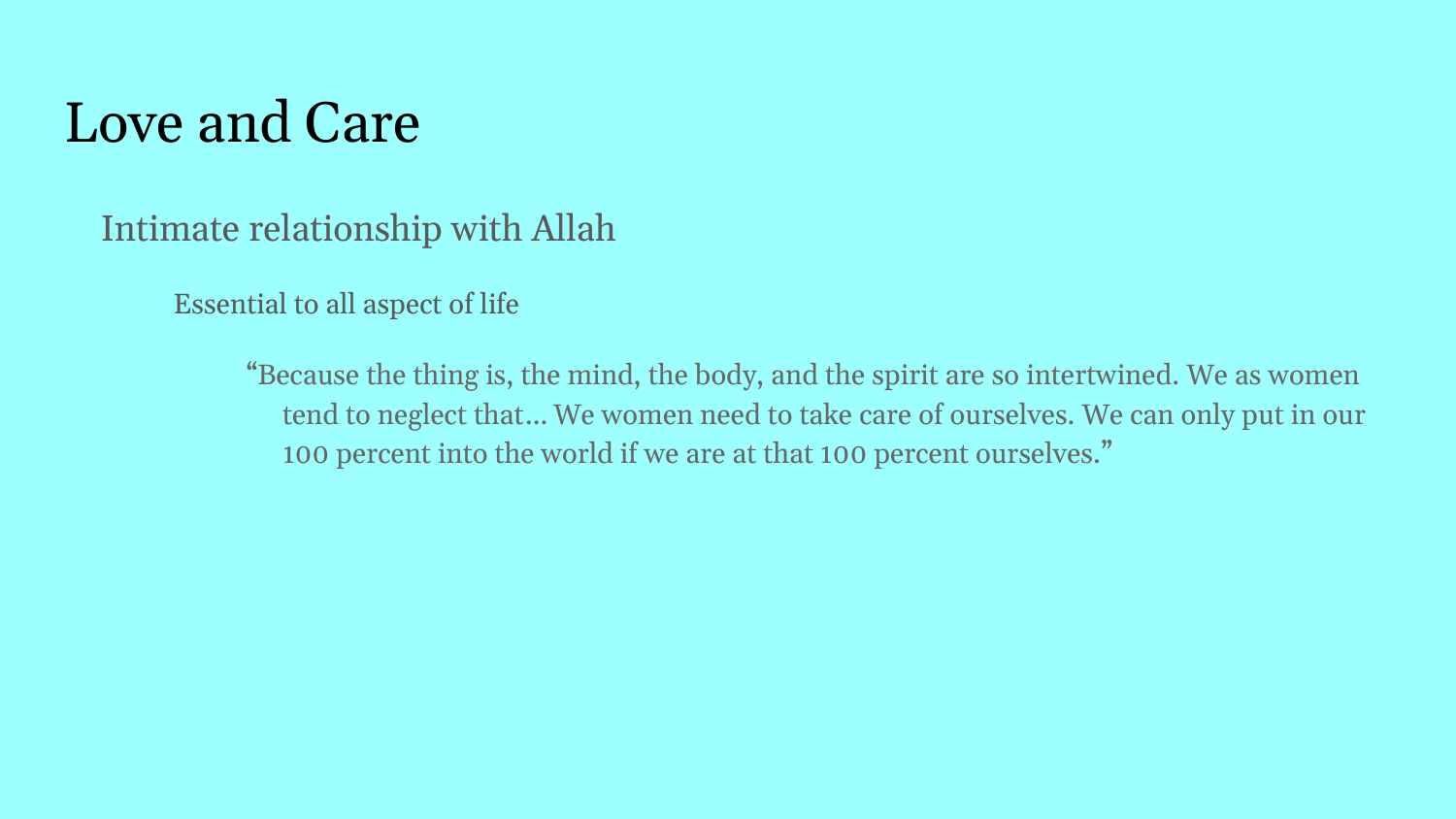

# Love and Care
Intimate relationship with Allah
Essential to all aspect of life
“Because the thing is, the mind, the body, and the spirit are so intertwined. We as women tend to neglect that… We women need to take care of ourselves. We can only put in our 100 percent into the world if we are at that 100 percent ourselves.”